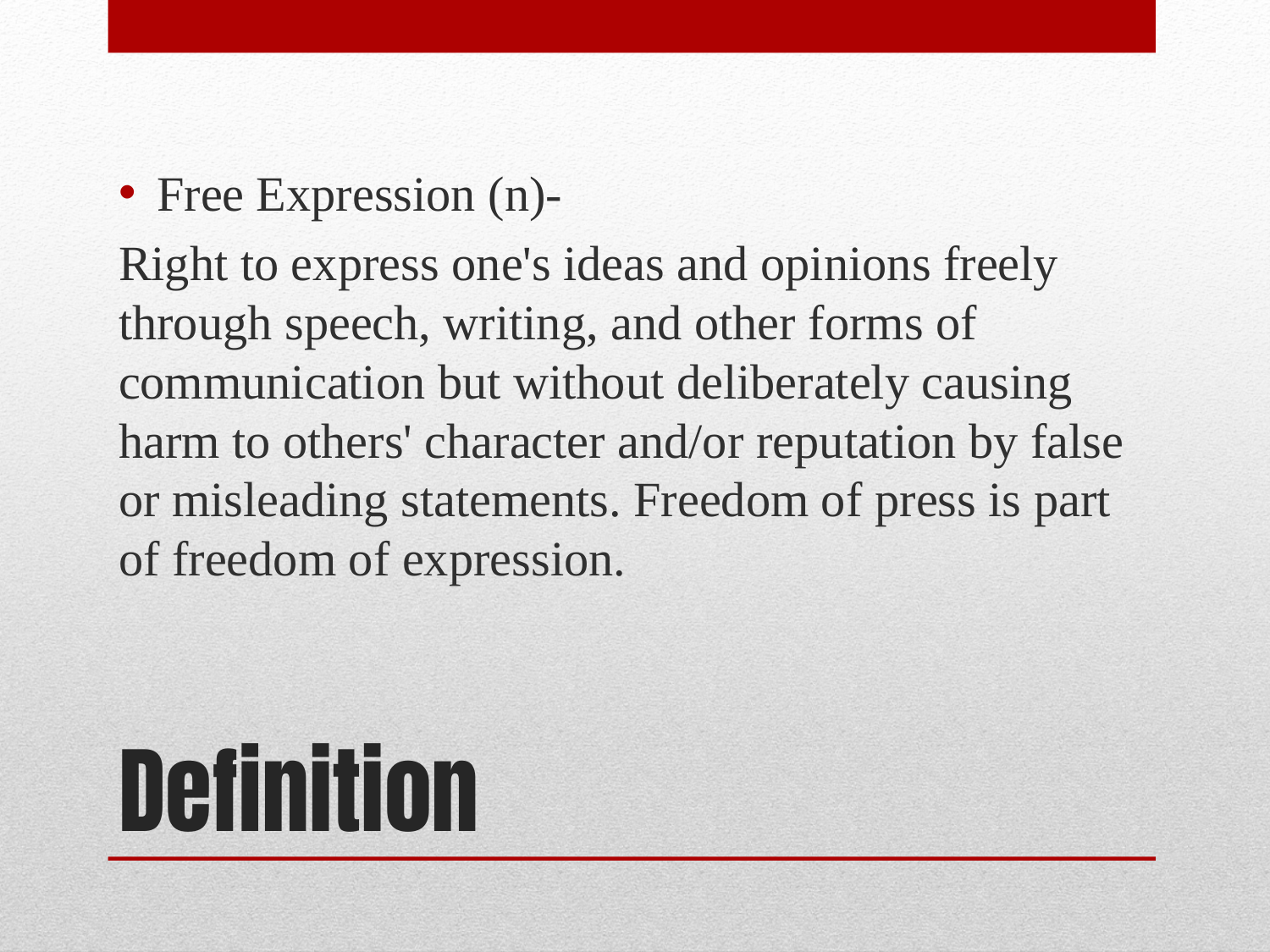

Free Expression (n)-
Right to express one's ideas and opinions freely through speech, writing, and other forms of communication but without deliberately causing harm to others' character and/or reputation by false or misleading statements. Freedom of press is part of freedom of expression.

# Definition